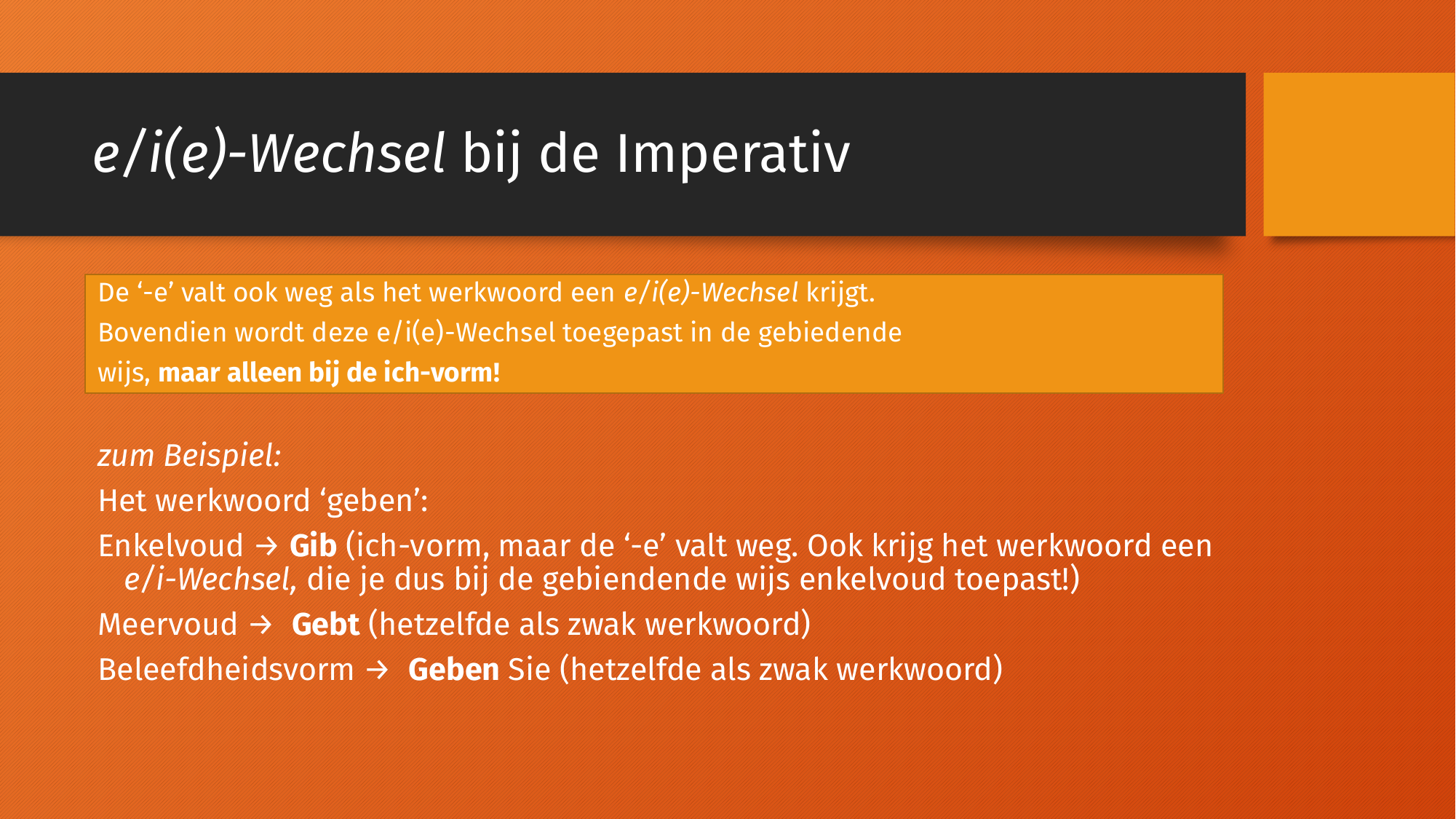

# e/i(e)-Wechsel bij de Imperativ
De ‘-e’ valt ook weg als het werkwoord een e/i(e)-Wechsel krijgt.
Bovendien wordt deze e/i(e)-Wechsel toegepast in de gebiedende
wijs, maar alleen bij de ich-vorm!

zum Beispiel:
Het werkwoord ‘geben’:
Enkelvoud → Gib (ich-vorm, maar de ‘-e’ valt weg. Ook krijg het werkwoord een e/i-Wechsel, die je dus bij de gebiendende wijs enkelvoud toepast!)
Meervoud →  Gebt (hetzelfde als zwak werkwoord)
Beleefdheidsvorm →  Geben Sie (hetzelfde als zwak werkwoord)